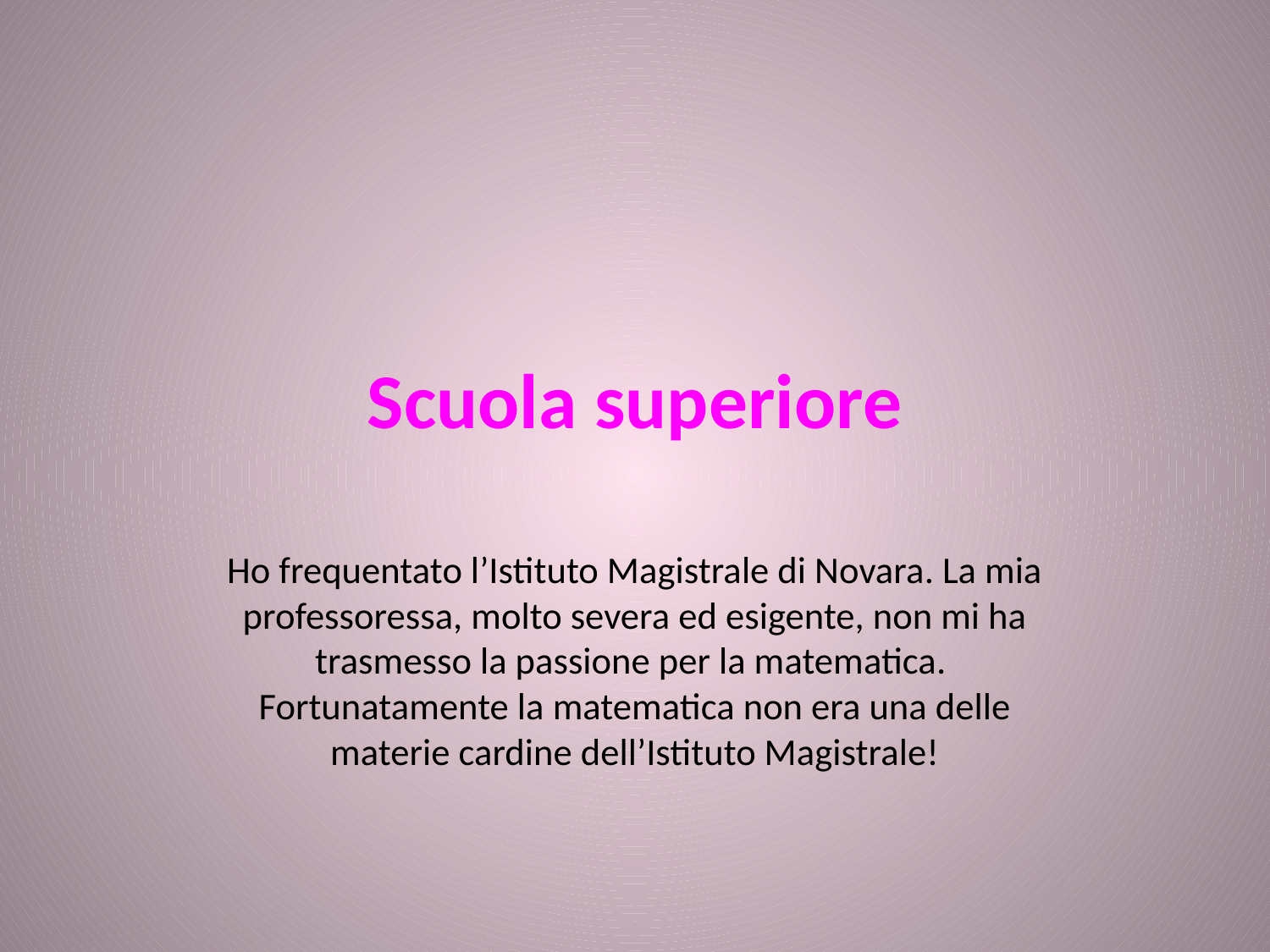

# Scuola superiore
Ho frequentato l’Istituto Magistrale di Novara. La mia professoressa, molto severa ed esigente, non mi ha trasmesso la passione per la matematica.  Fortunatamente la matematica non era una delle materie cardine dell’Istituto Magistrale!